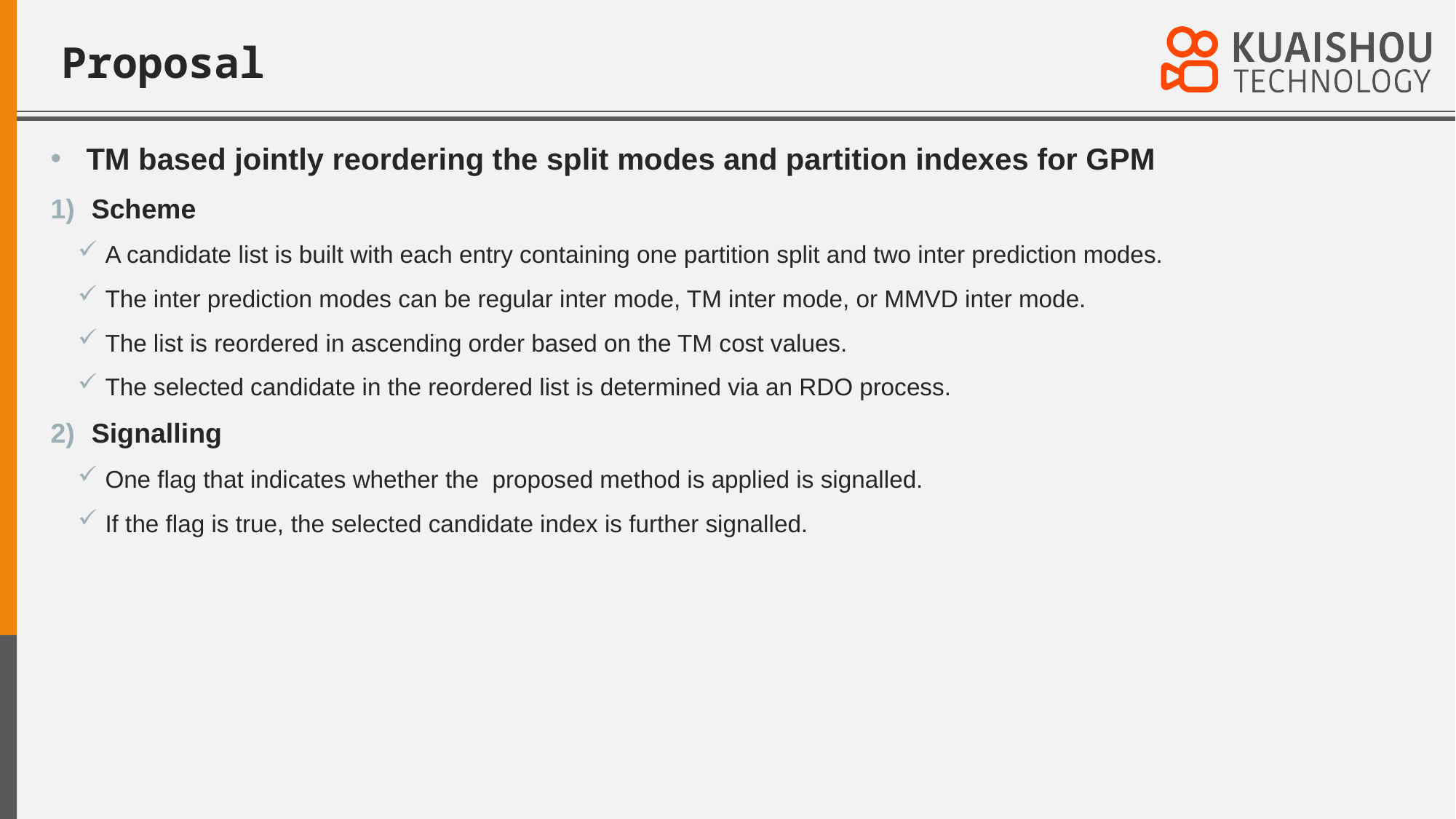

# Proposal
 TM based jointly reordering the split modes and partition indexes for GPM
Scheme
A candidate list is built with each entry containing one partition split and two inter prediction modes.
The inter prediction modes can be regular inter mode, TM inter mode, or MMVD inter mode.
The list is reordered in ascending order based on the TM cost values.
The selected candidate in the reordered list is determined via an RDO process.
Signalling
One flag that indicates whether the  proposed method is applied is signalled.
If the flag is true, the selected candidate index is further signalled.